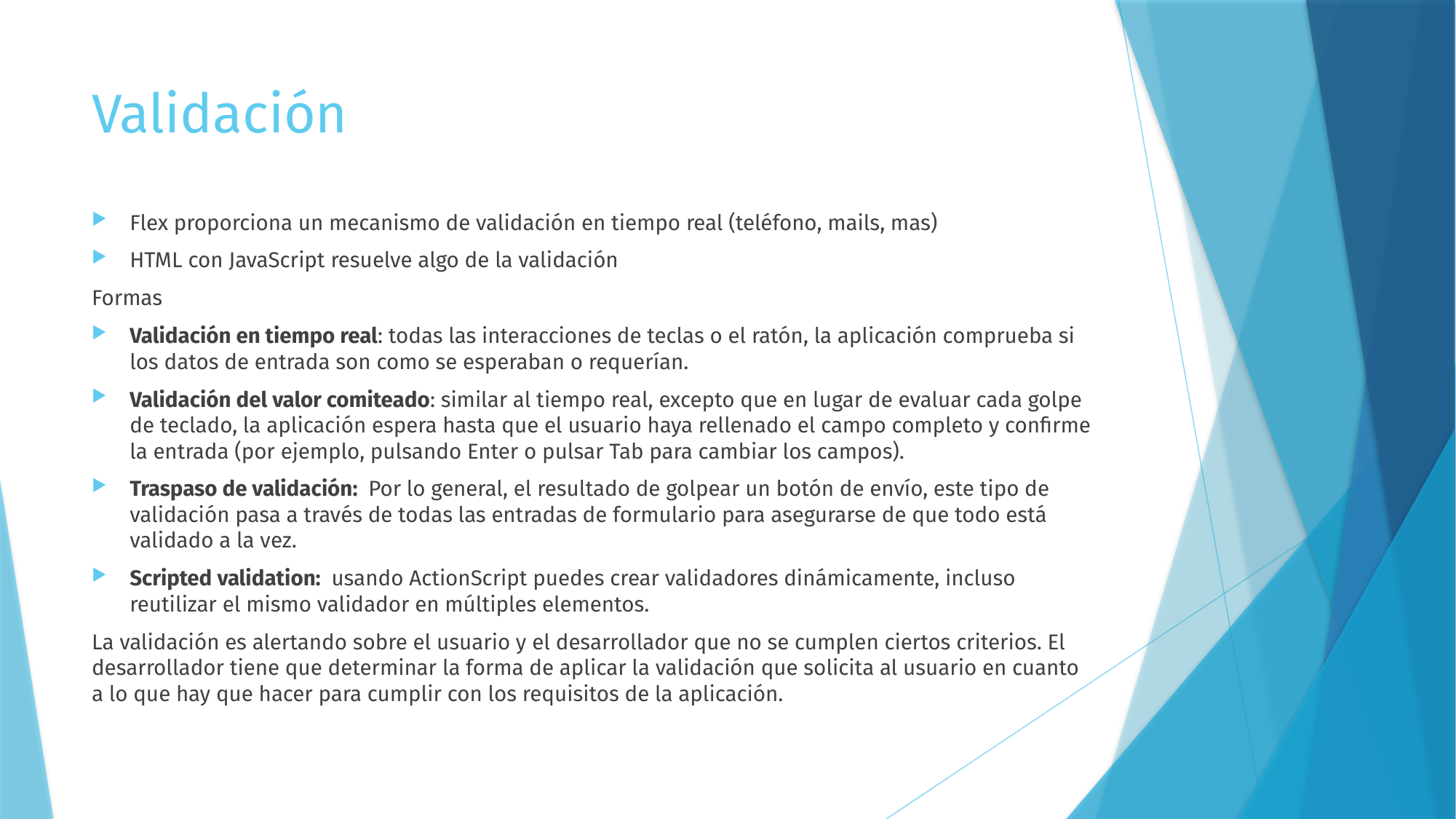

# Validación
Flex proporciona un mecanismo de validación en tiempo real (teléfono, mails, mas)
HTML con JavaScript resuelve algo de la validación
Formas
Validación en tiempo real: todas las interacciones de teclas o el ratón, la aplicación comprueba si los datos de entrada son como se esperaban o requerían.
Validación del valor comiteado: similar al tiempo real, excepto que en lugar de evaluar cada golpe de teclado, la aplicación espera hasta que el usuario haya rellenado el campo completo y confirme la entrada (por ejemplo, pulsando Enter o pulsar Tab para cambiar los campos).
Traspaso de validación:  Por lo general, el resultado de golpear un botón de envío, este tipo de validación pasa a través de todas las entradas de formulario para asegurarse de que todo está validado a la vez.
Scripted validation:  usando ActionScript puedes crear validadores dinámicamente, incluso reutilizar el mismo validador en múltiples elementos.
La validación es alertando sobre el usuario y el desarrollador que no se cumplen ciertos criterios. El desarrollador tiene que determinar la forma de aplicar la validación que solicita al usuario en cuanto a lo que hay que hacer para cumplir con los requisitos de la aplicación.